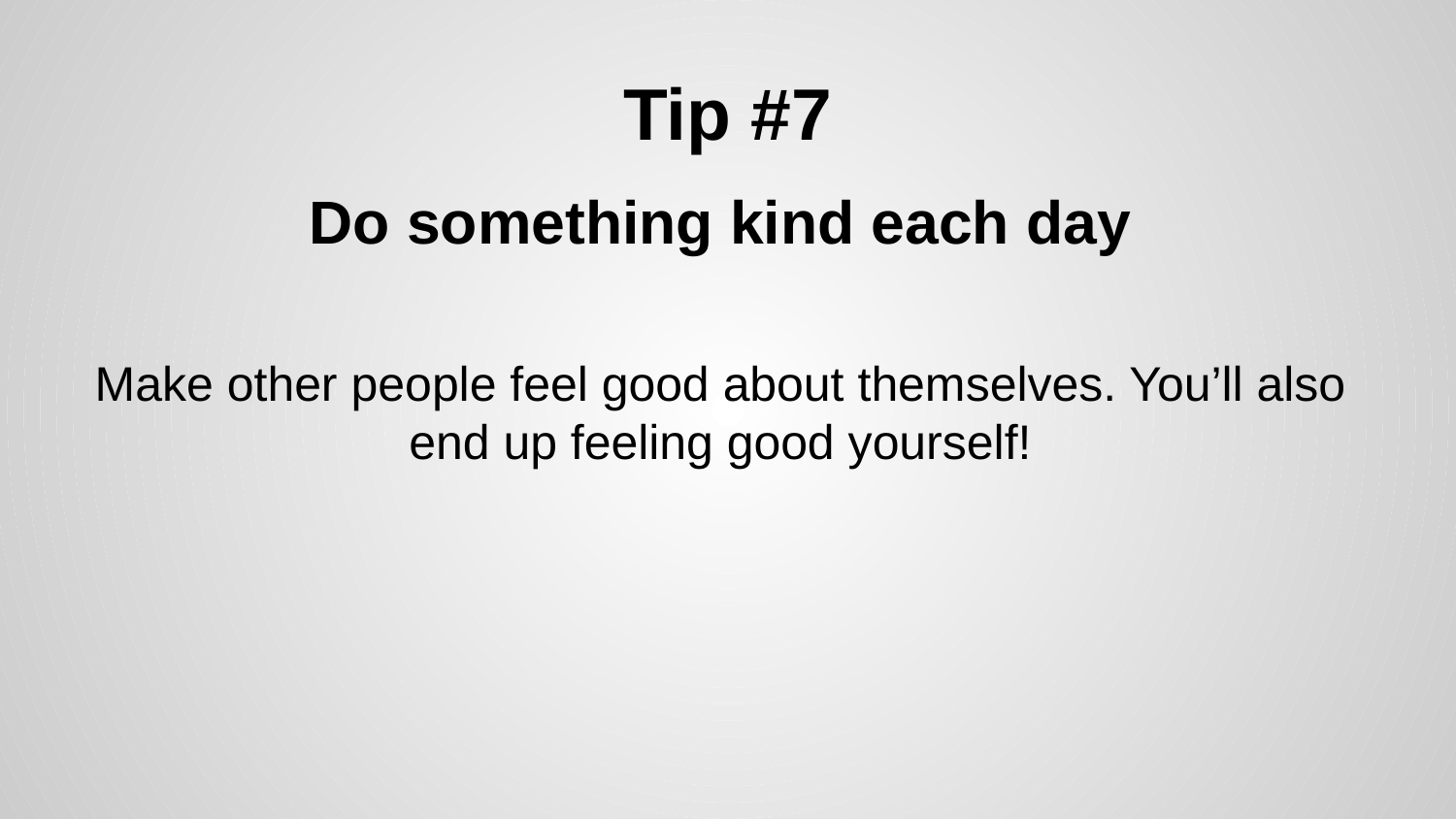

# Tip #7

Do something kind each day

Make other people feel good about themselves. You’ll also end up feeling good yourself!